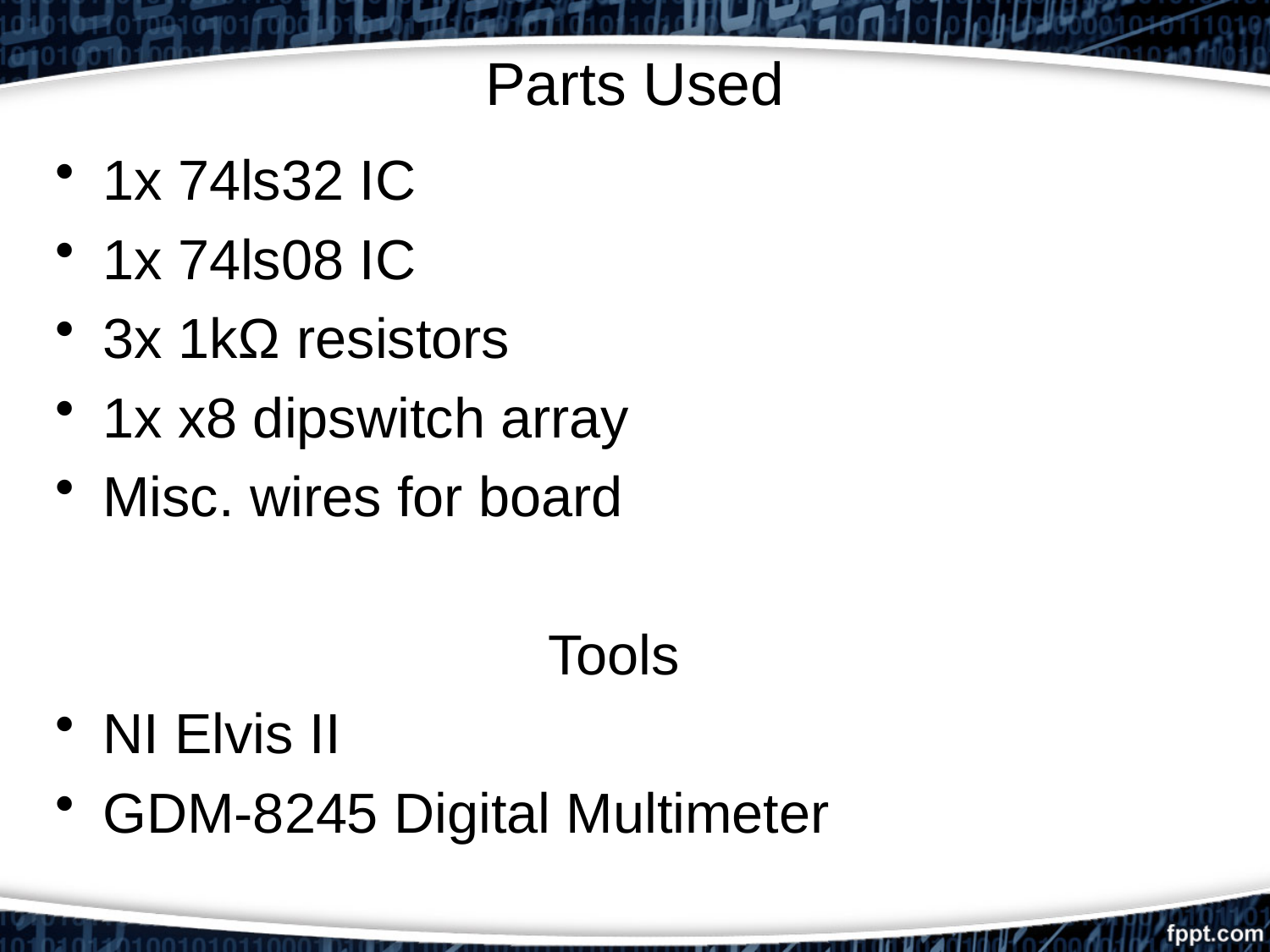

# Parts Used
1x 74ls32 IC
1x 74ls08 IC
3x 1kΩ resistors
1x x8 dipswitch array
Misc. wires for board

Tools
NI Elvis II
GDM-8245 Digital Multimeter